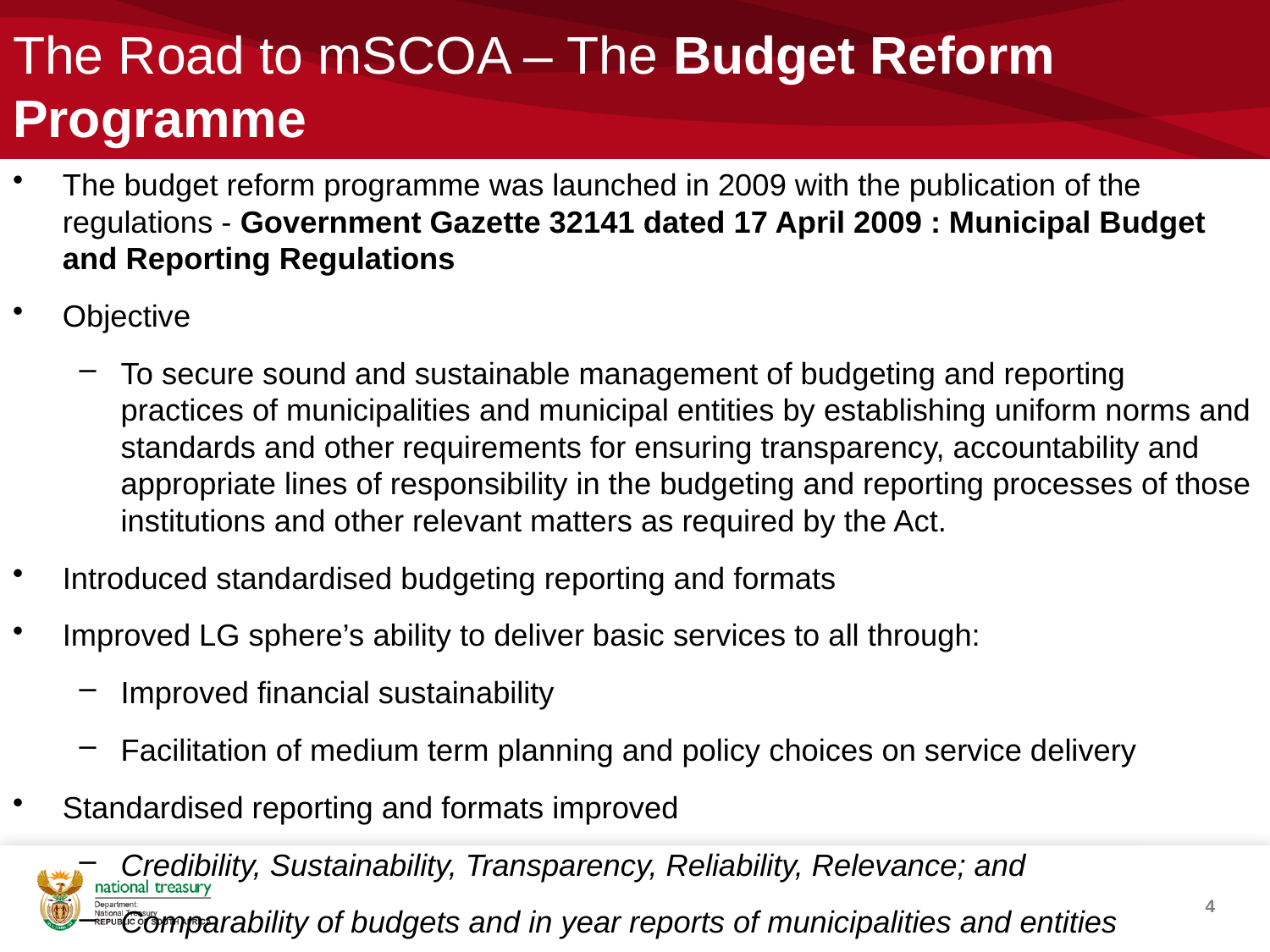

# The Road to mSCOA – The Budget Reform Programme
The budget reform programme was launched in 2009 with the publication of the regulations - Government Gazette 32141 dated 17 April 2009 : Municipal Budget and Reporting Regulations
Objective
To secure sound and sustainable management of budgeting and reporting practices of municipalities and municipal entities by establishing uniform norms and standards and other requirements for ensuring transparency, accountability and appropriate lines of responsibility in the budgeting and reporting processes of those institutions and other relevant matters as required by the Act.
Introduced standardised budgeting reporting and formats
Improved LG sphere’s ability to deliver basic services to all through:
Improved financial sustainability
Facilitation of medium term planning and policy choices on service delivery
Standardised reporting and formats improved
Credibility, Sustainability, Transparency, Reliability, Relevance; and
Comparability of budgets and in year reports of municipalities and entities

4